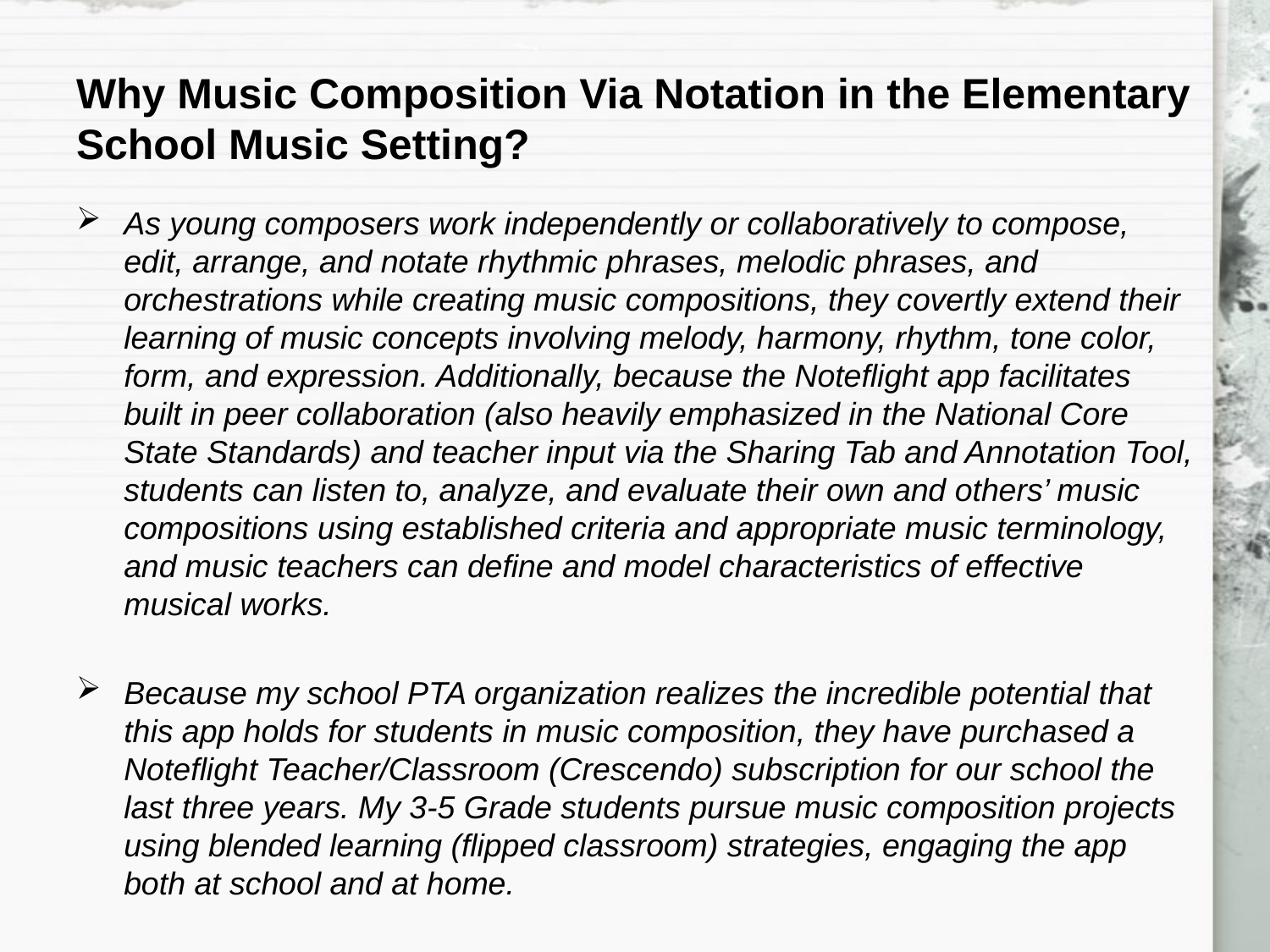

# Why Music Composition Via Notation in the Elementary School Music Setting?
As young composers work independently or collaboratively to compose, edit, arrange, and notate rhythmic phrases, melodic phrases, and orchestrations while creating music compositions, they covertly extend their learning of music concepts involving melody, harmony, rhythm, tone color, form, and expression. Additionally, because the Noteflight app facilitates built in peer collaboration (also heavily emphasized in the National Core State Standards) and teacher input via the Sharing Tab and Annotation Tool, students can listen to, analyze, and evaluate their own and others’ music compositions using established criteria and appropriate music terminology, and music teachers can define and model characteristics of effective musical works.

Because my school PTA organization realizes the incredible potential that this app holds for students in music composition, they have purchased a Noteflight Teacher/Classroom (Crescendo) subscription for our school the last three years. My 3-5 Grade students pursue music composition projects using blended learning (flipped classroom) strategies, engaging the app both at school and at home.